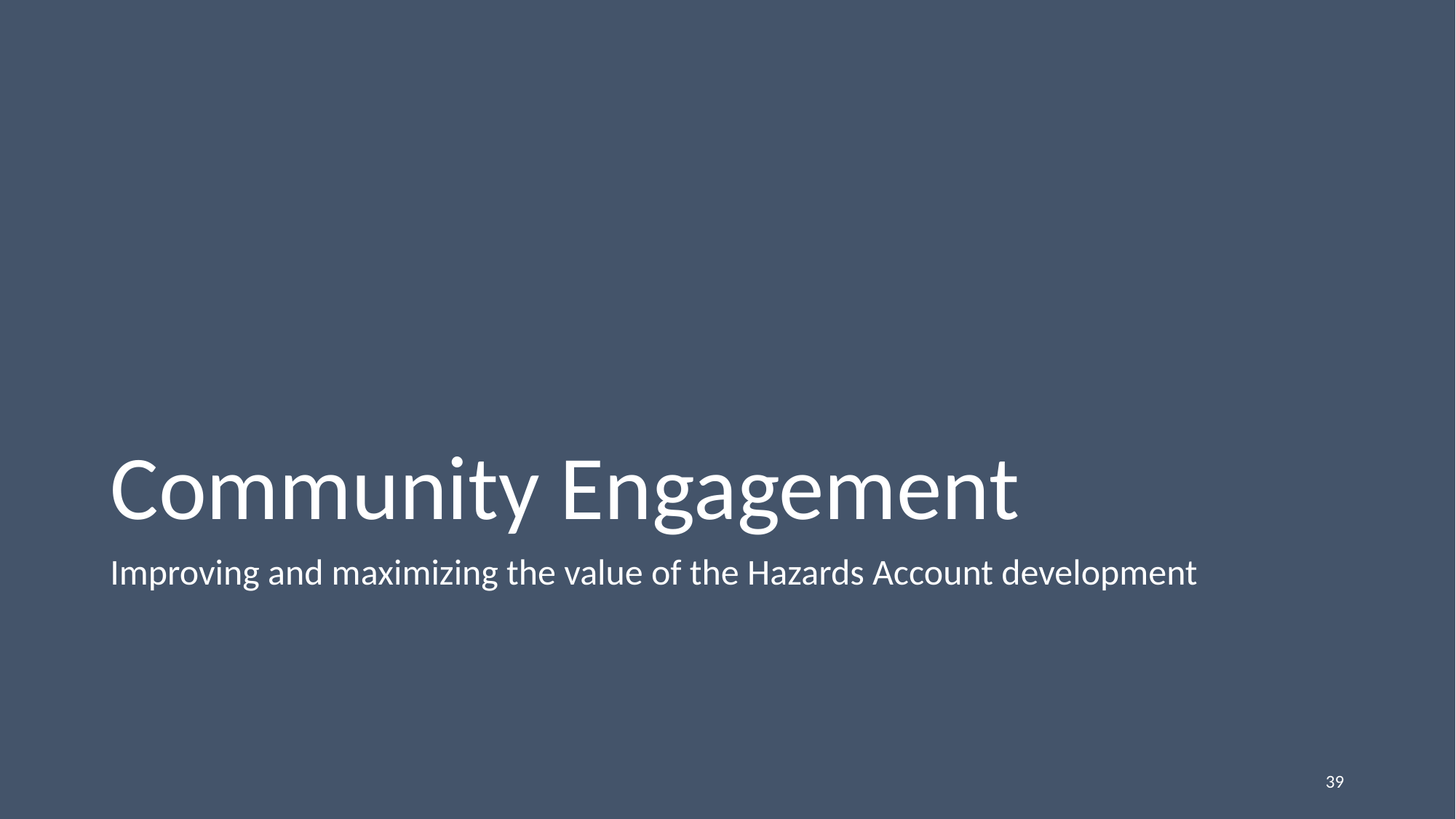

# Community Engagement
Improving and maximizing the value of the Hazards Account development
39